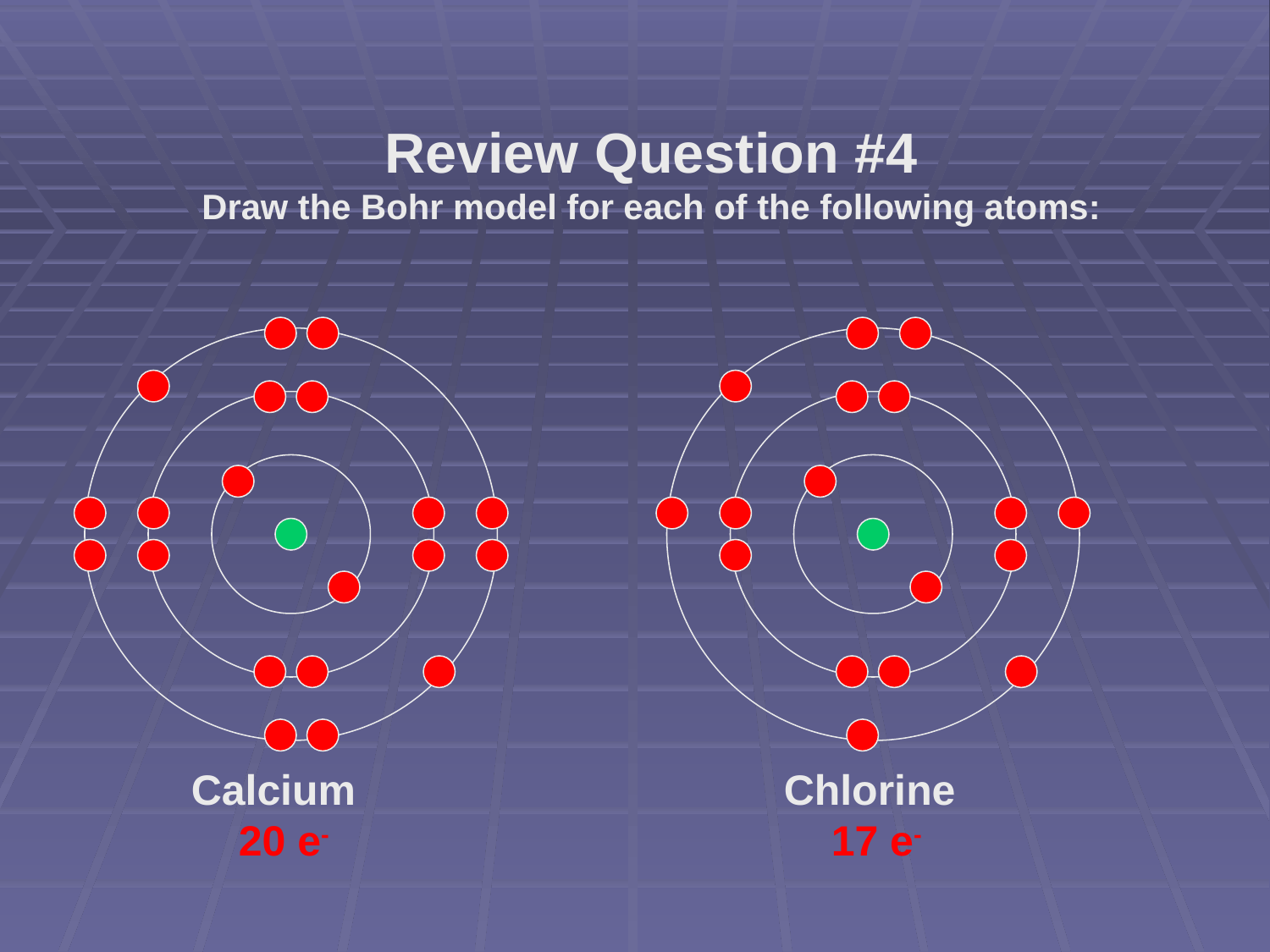

Review Question #4
Draw the Bohr model for each of the following atoms:

Calcium
    20 e-

Chlorine
    17 e-